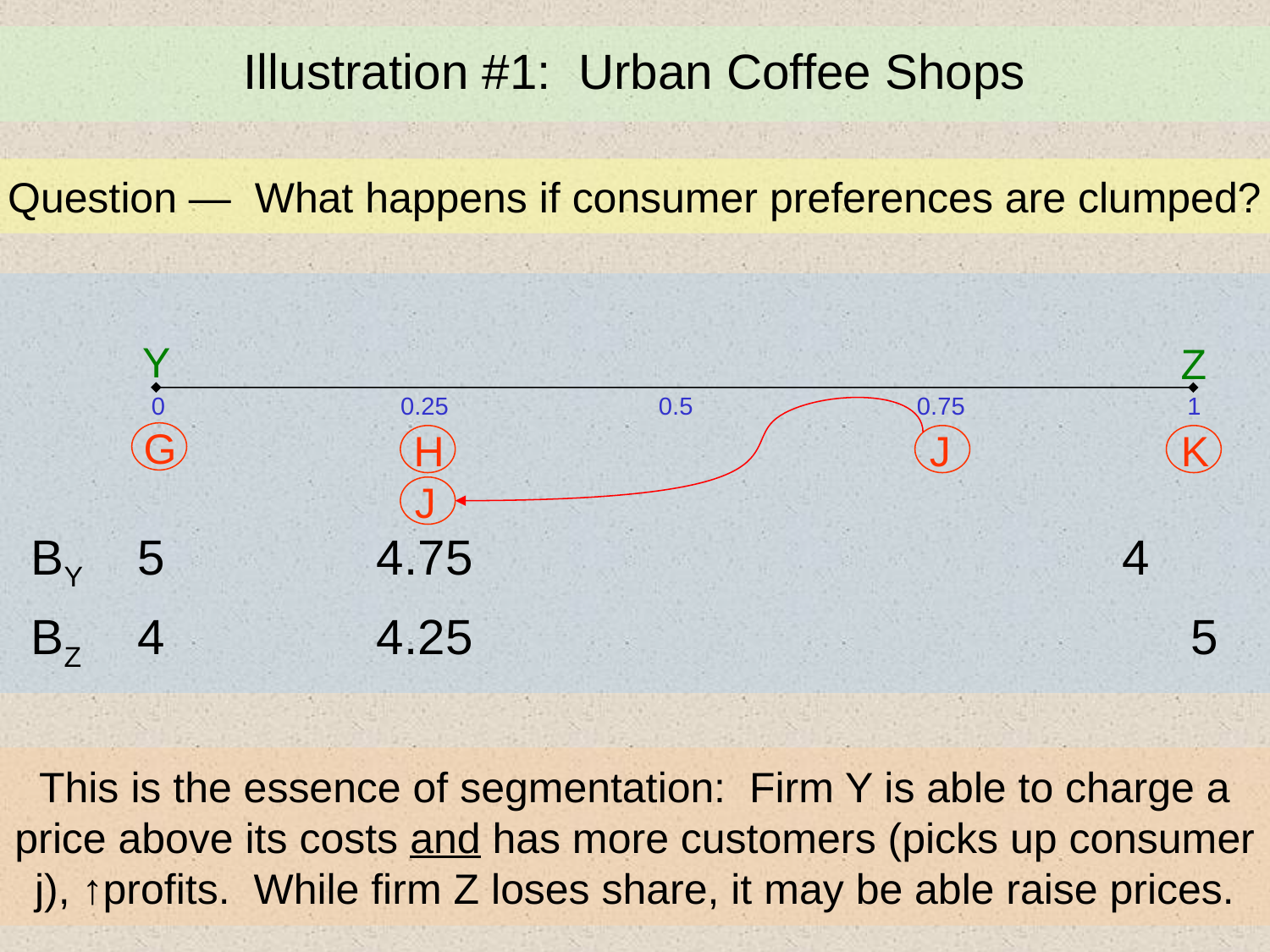

Illustration #1:  Urban Coffee Shops
Question —  What happens if consumer preferences are clumped?

Y
Z
0
0.25
0.5
0.75
1

G
H
J
K

J

| BY | 5 | 4.75 |  |  | 4 |
| --- | --- | --- | --- | --- | --- |
| BZ | 4 | 4.25 |  |  | 5 |
This is the essence of segmentation:  Firm Y is able to charge a
price above its costs and has more customers (picks up consumer
j), ↑profits.  While firm Z loses share, it may be able raise prices.